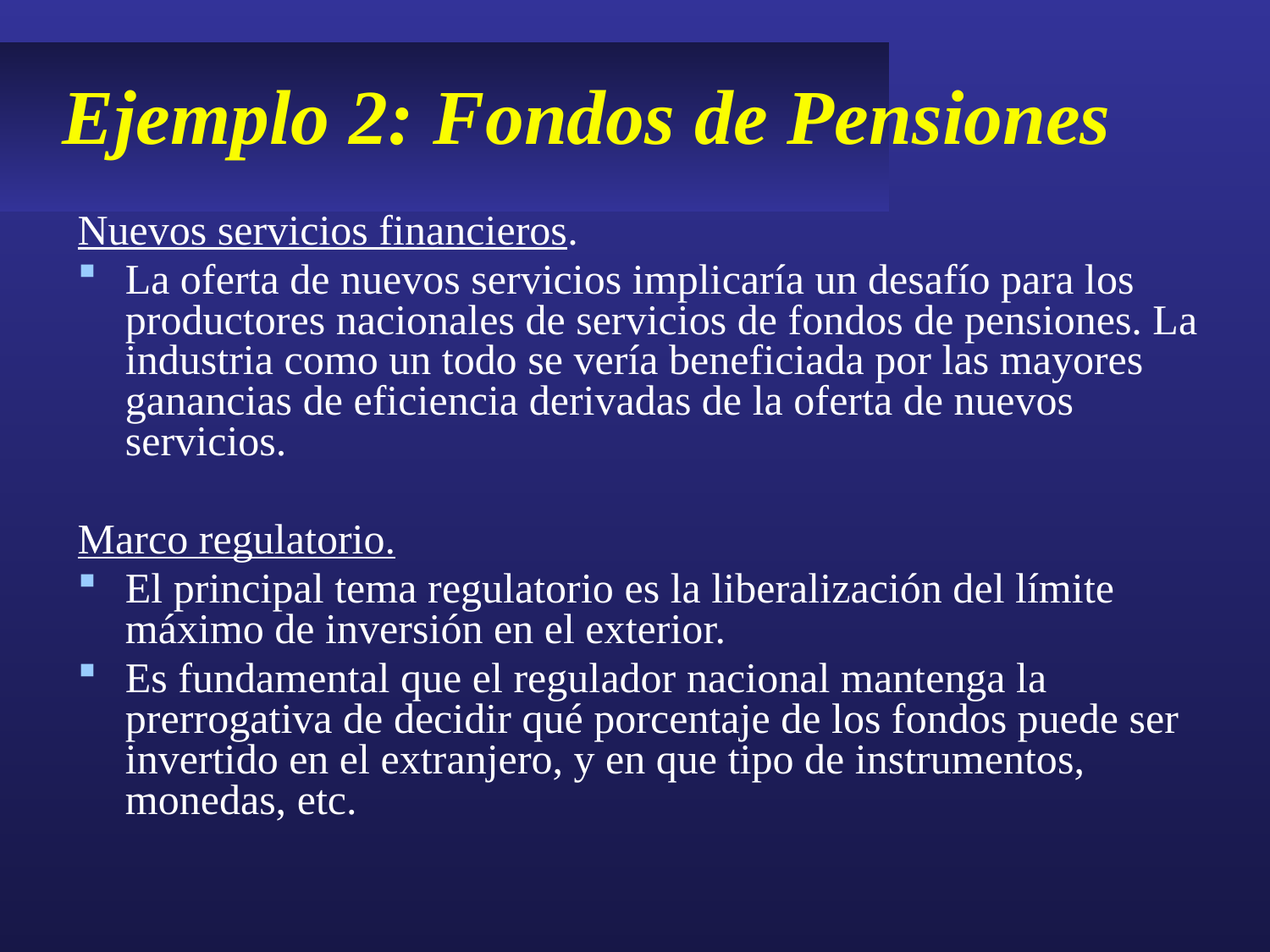

# Ejemplo 2: Fondos de Pensiones

Nuevos servicios financieros.
La oferta de nuevos servicios implicaría un desafío para los productores nacionales de servicios de fondos de pensiones. La industria como un todo se vería beneficiada por las mayores ganancias de eficiencia derivadas de la oferta de nuevos servicios.

Marco regulatorio.
El principal tema regulatorio es la liberalización del límite máximo de inversión en el exterior.
Es fundamental que el regulador nacional mantenga la prerrogativa de decidir qué porcentaje de los fondos puede ser invertido en el extranjero, y en que tipo de instrumentos, monedas, etc.